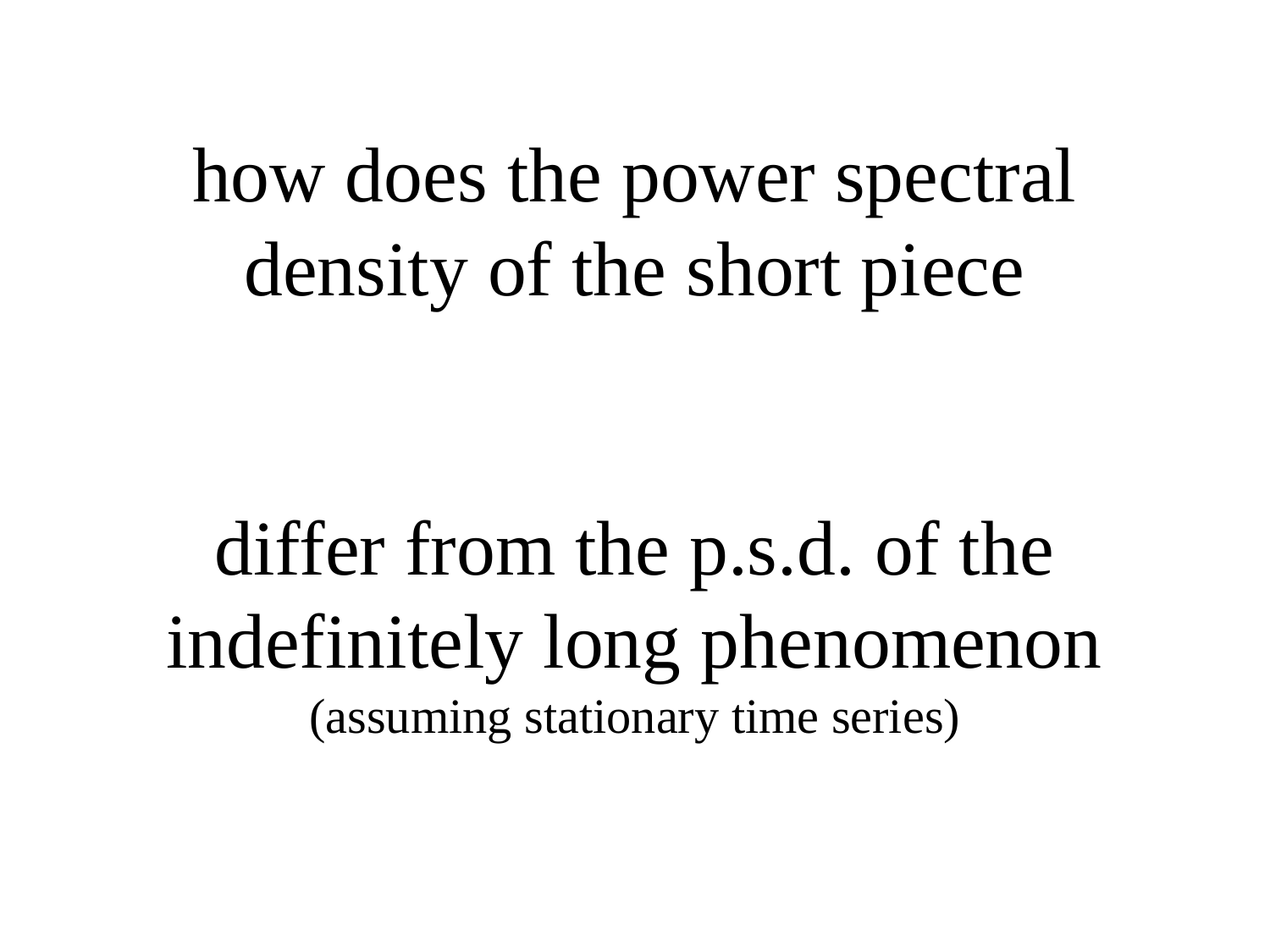

# how does the power spectral density of the short piece differ from the p.s.d. of the indefinitely long phenomenon (assuming stationary time series)